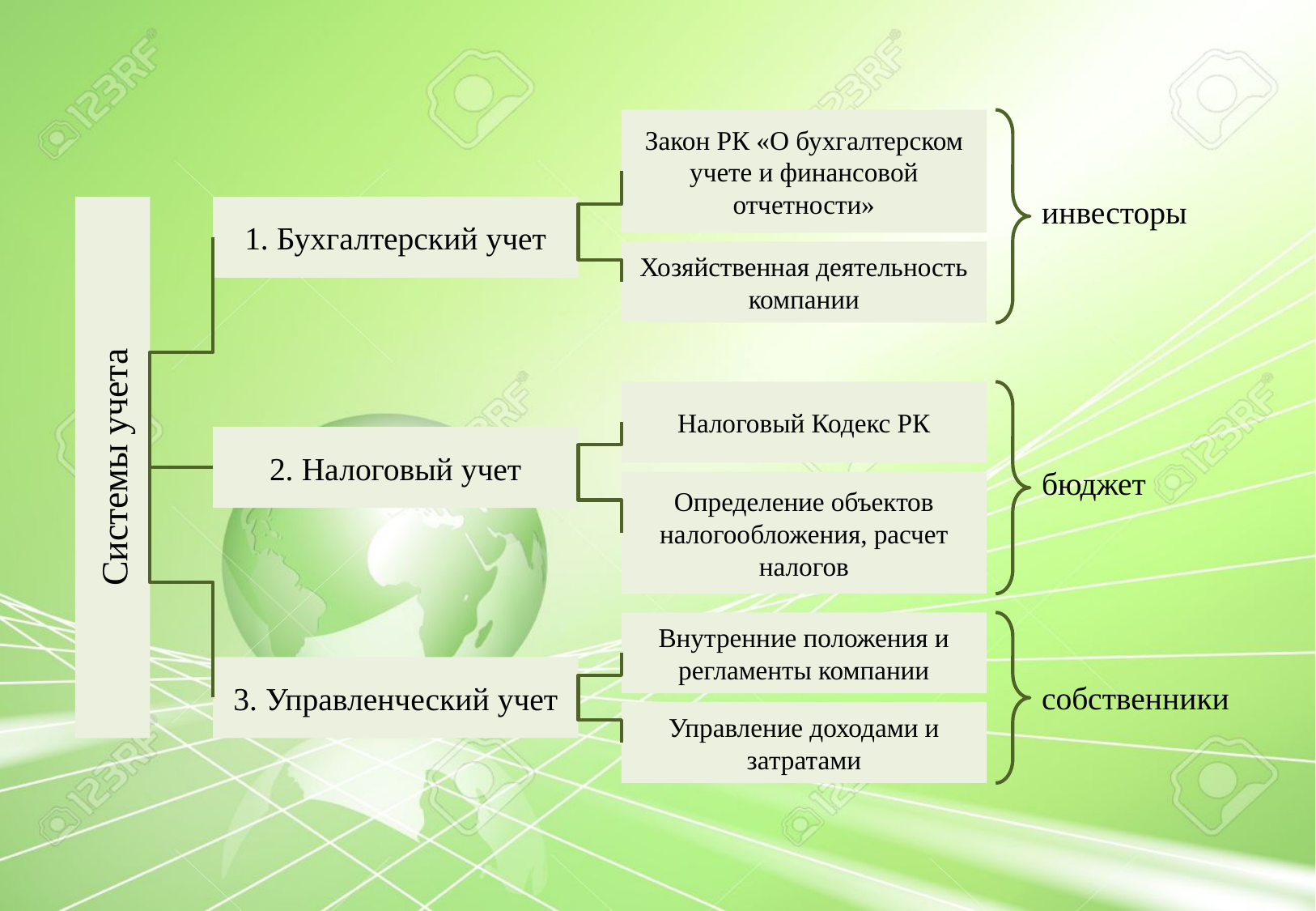

Закон РК «О бухгалтерском учете и финансовой отчетности»
Системы учета
1. Бухгалтерский учет
Хозяйственная деятельность компании
Налоговый Кодекс РК
2. Налоговый учет
Определение объектов налогообложения, расчет налогов
Внутренние положения и регламенты компании
3. Управленческий учет
Управление доходами и затратами

инвесторы

бюджет

собственники